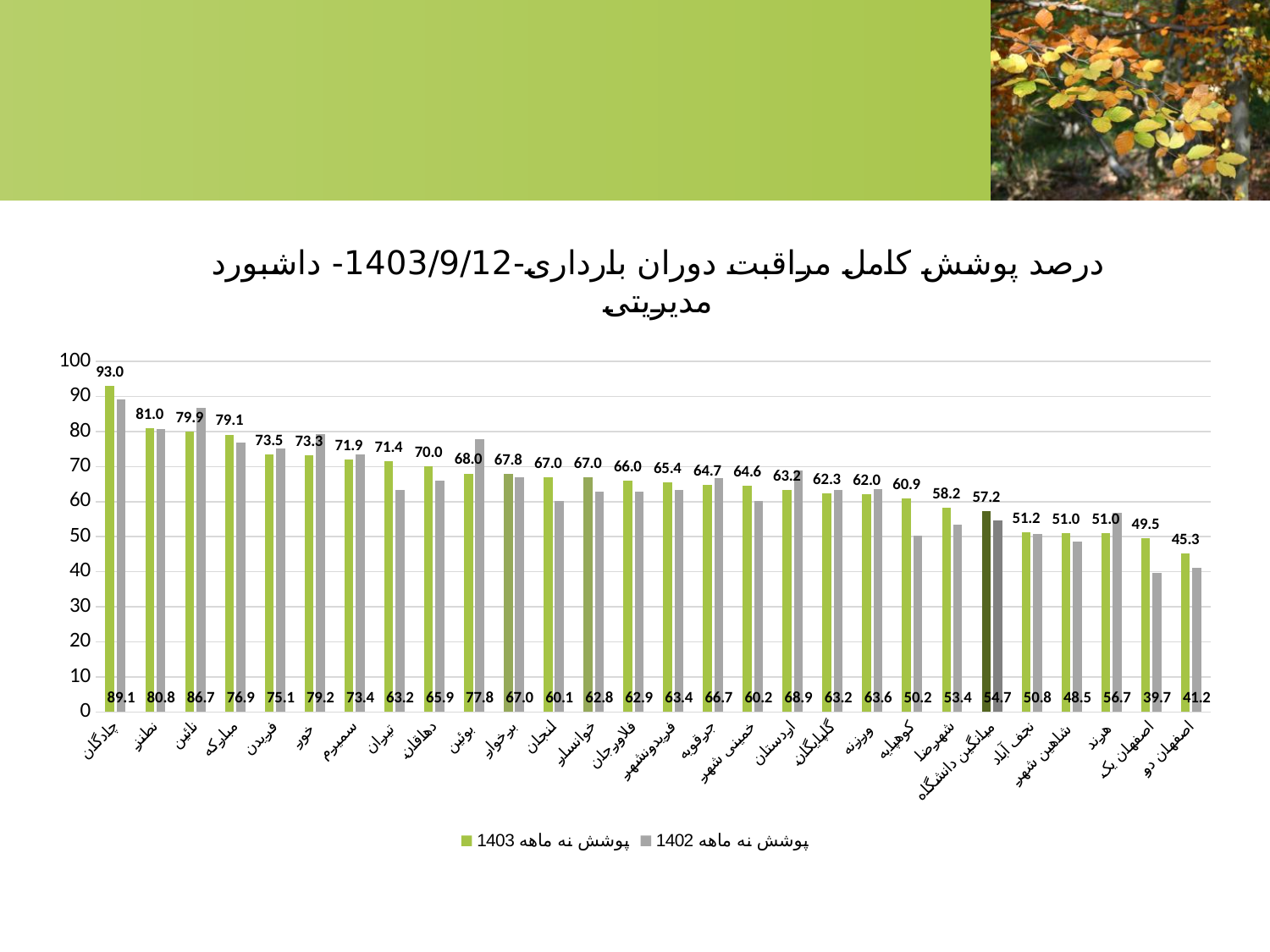

#

### Chart: درصد پوشش کامل مراقبت دوران بارداری-1403/9/12- داشبورد مدیریتی

| Category | پوشش نه ماهه 1403 | پوشش نه ماهه 1402 |
|---|---|---|
| چادگان | 93.0 | 89.1 |
| نطنز | 81.0 | 80.8 |
| نائین | 79.9 | 86.7 |
| مبارکه | 79.1 | 76.9 |
| فریدن | 73.5 | 75.1 |
| خور  | 73.3 | 79.2 |
| سمیرم | 71.9 | 73.4 |
| تیران  | 71.4 | 63.2 |
| دهاقان | 70.0 | 65.9 |
| بوئین  | 68.0 | 77.8 |
| برخوار | 67.8 | 67.0 |
| لنجان | 67.0 | 60.1 |
| خوانسار | 67.0 | 62.8 |
| فلاورجان | 66.0 | 62.9 |
| فریدونشهر | 65.4 | 63.4 |
| جرقویه | 64.7 | 66.7 |
| خمینی شهر | 64.6 | 60.2 |
| اردستان | 63.2 | 68.9 |
| گلپایگان | 62.3 | 63.2 |
| ورزنه  | 62.0 | 63.6 |
| کوهپایه | 60.9 | 50.2 |
| شهرضا | 58.2 | 53.4 |
| میانگین دانشگاه | 57.2 | 54.7 |
| نجف آباد | 51.2 | 50.8 |
| شاهین شهر  | 51.0 | 48.5 |
| هرند  | 51.0 | 56.7 |
| اصفهان یک | 49.5 | 39.7 |
| اصفهان دو | 45.3 | 41.2 |